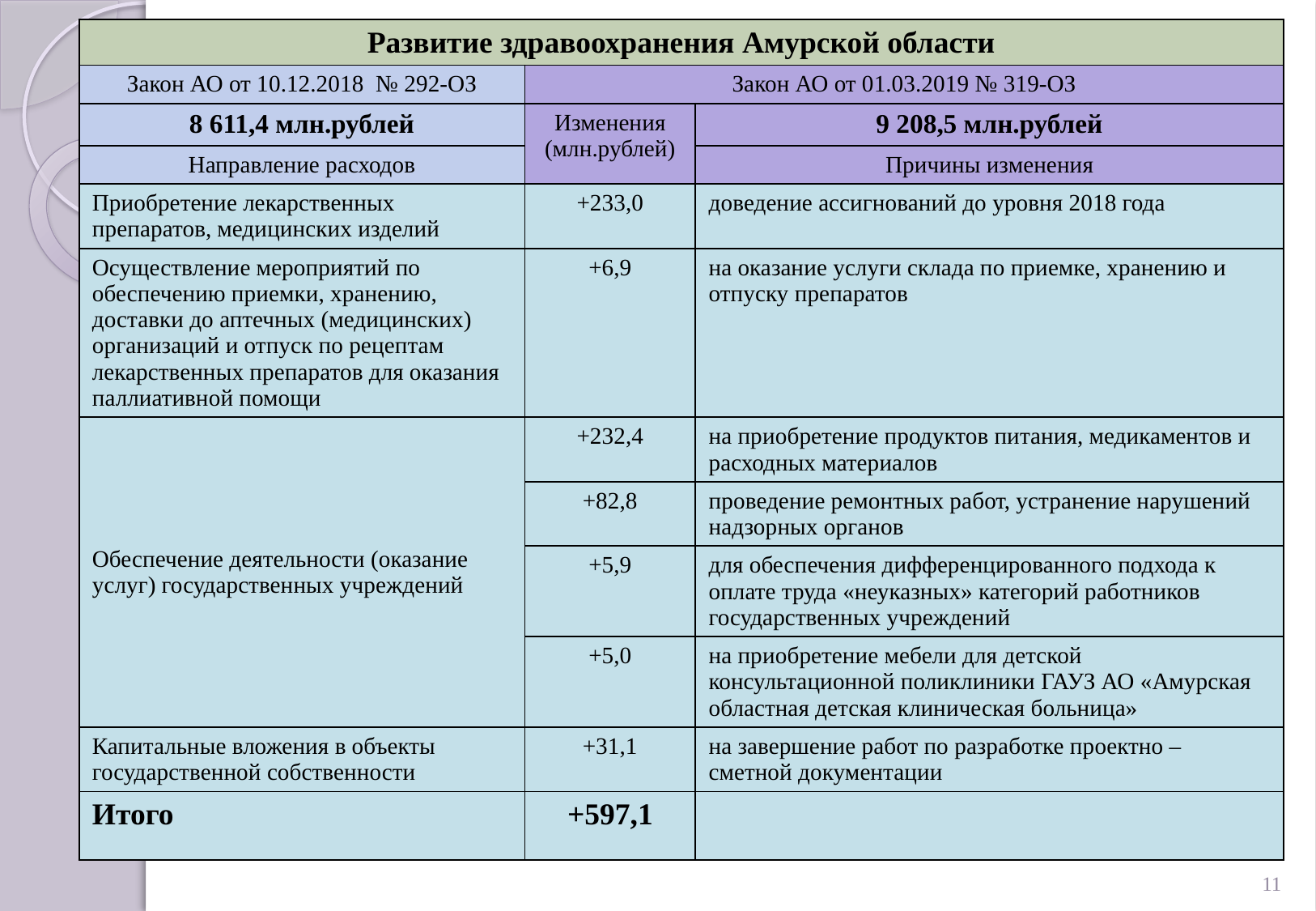

| Развитие здравоохранения Амурской области |  |  |
| --- | --- | --- |
| Закон АО от 10.12.2018 № 292-ОЗ | Закон АО от 01.03.2019 № 319-ОЗ |  |
| 8 611,4 млн.рублей | Изменения (млн.рублей) | 9 208,5 млн.рублей |
| Направление расходов |  | Причины изменения |
| Приобретение лекарственных препаратов, медицинских изделий | +233,0 | доведение ассигнований до уровня 2018 года |
| Осуществление мероприятий по обеспечению приемки, хранению, доставки до аптечных (медицинских) организаций и отпуск по рецептам лекарственных препаратов для оказания паллиативной помощи | +6,9 | на оказание услуги склада по приемке, хранению и отпуску препаратов |
| Обеспечение деятельности (оказание услуг) государственных учреждений | +232,4 | на приобретение продуктов питания, медикаментов и расходных материалов |
|  | +82,8 | проведение ремонтных работ, устранение нарушений надзорных органов |
|  | +5,9 | для обеспечения дифференцированного подхода к оплате труда «неуказных» категорий работников государственных учреждений |
|  | +5,0 | на приобретение мебели для детской консультационной поликлиники ГАУЗ АО «Амурская областная детская клиническая больница» |
| Капитальные вложения в объекты государственной собственности | +31,1 | на завершение работ по разработке проектно – сметной документации |
| Итого | +597,1 |  |
11